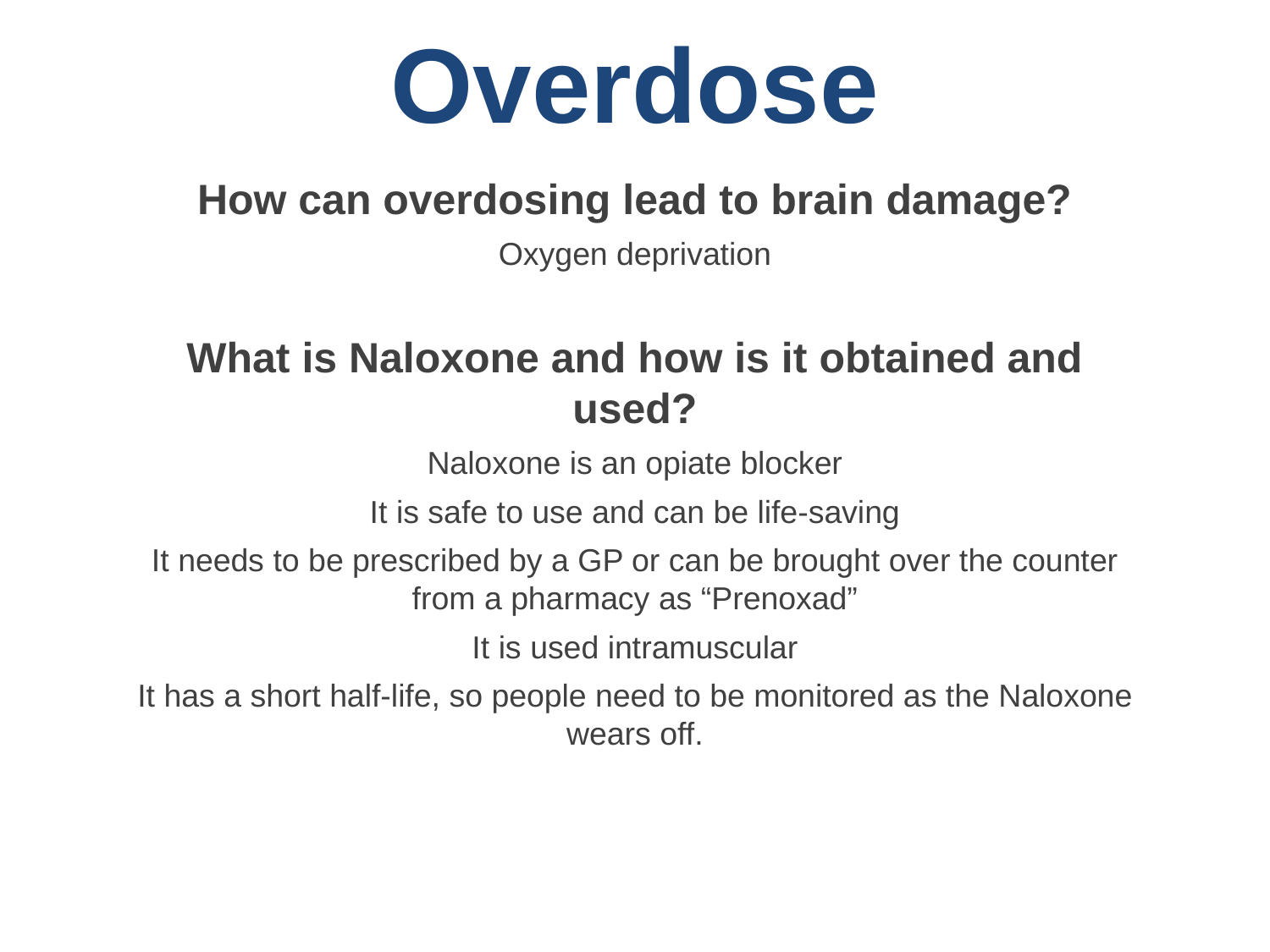

# Overdose
How can overdosing lead to brain damage?
Oxygen deprivation

What is Naloxone and how is it obtained and used?
Naloxone is an opiate blocker
It is safe to use and can be life-saving
It needs to be prescribed by a GP or can be brought over the counter from a pharmacy as “Prenoxad”
It is used intramuscular
It has a short half-life, so people need to be monitored as the Naloxone wears off.